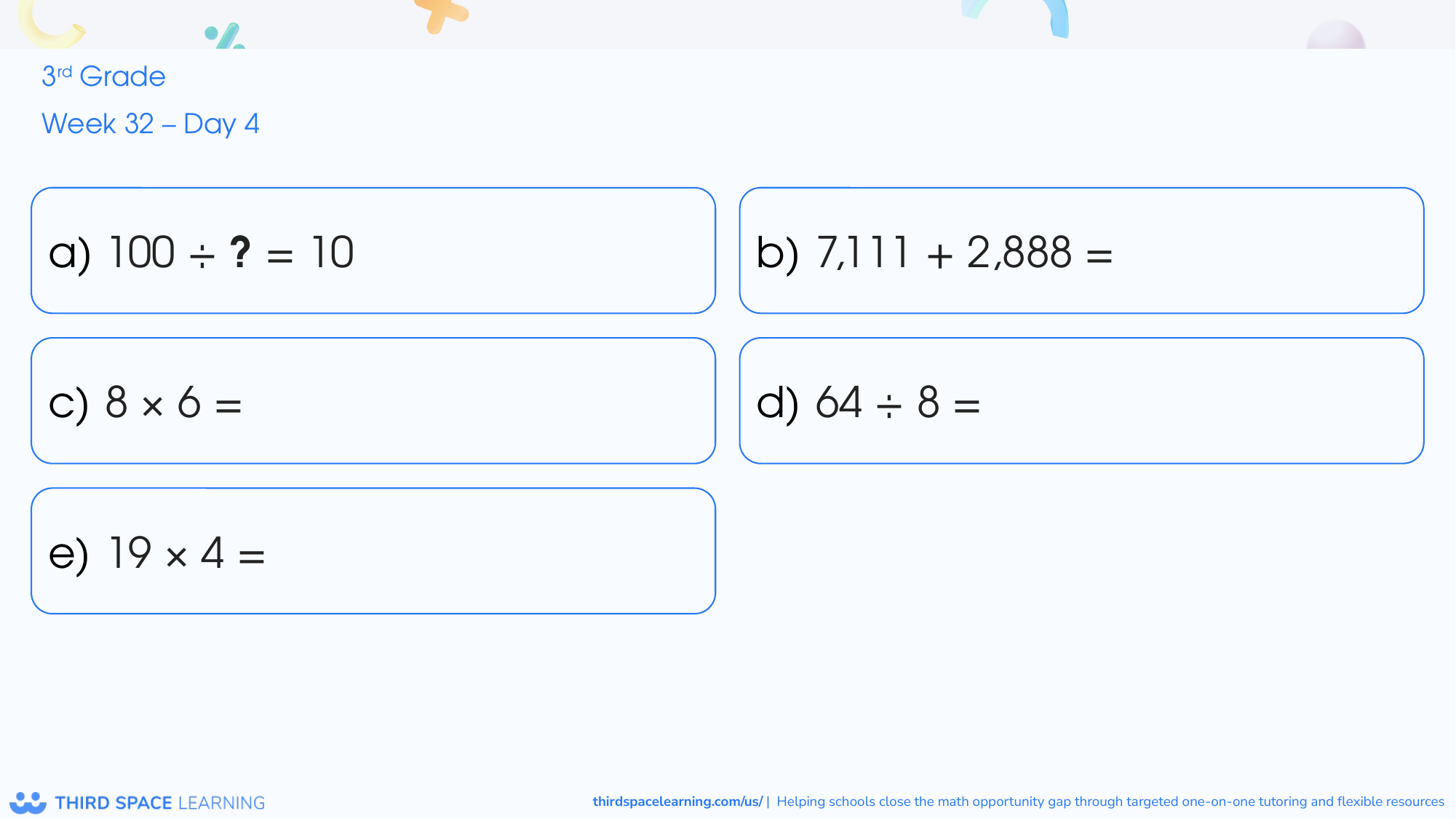

3rd Grade
Week 32 – Day 4
100 ÷ ? = 10
7,111 + 2,888 =
8 × 6 =
64 ÷ 8 =
19 × 4 =